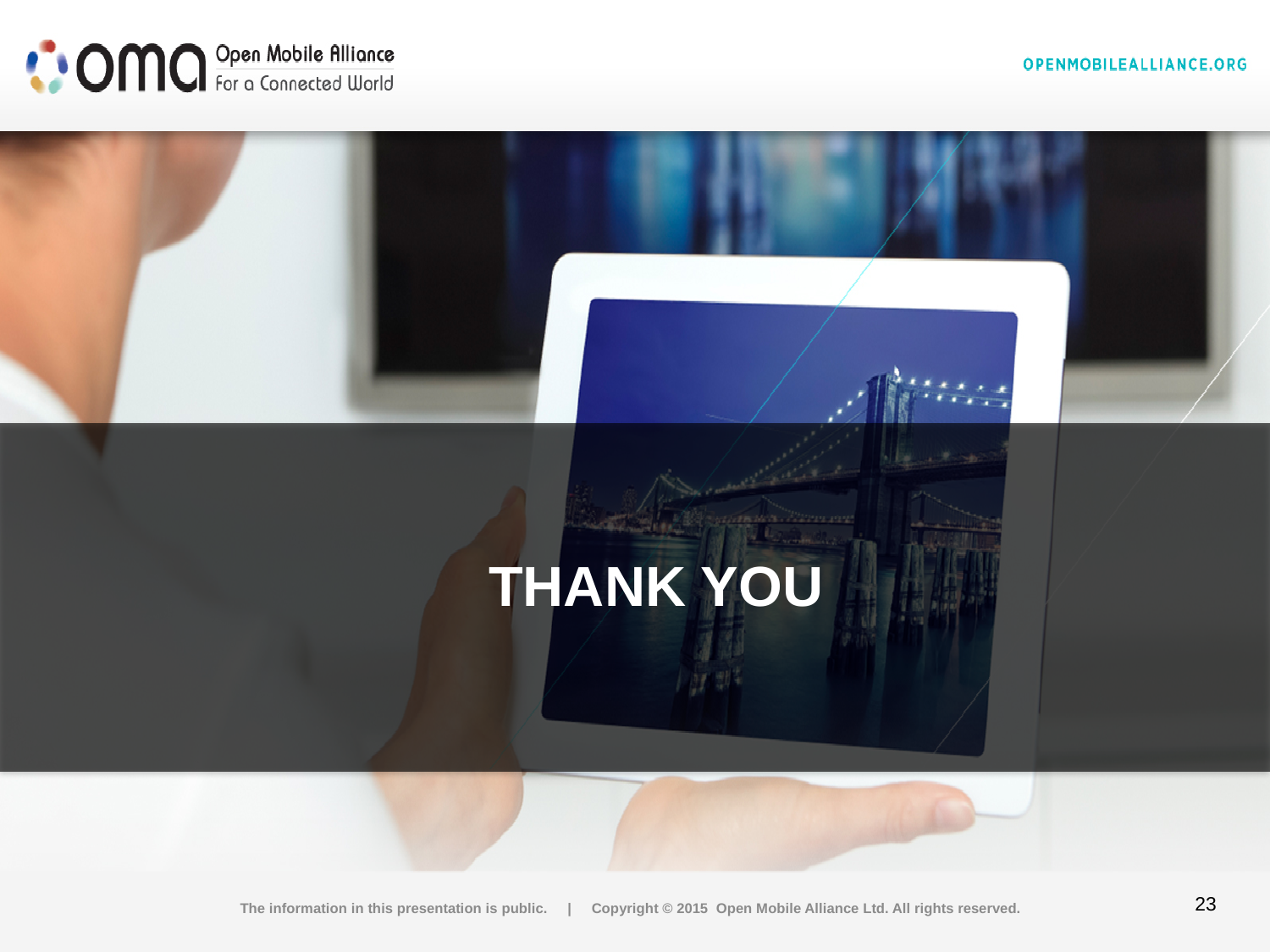

# Thank you
The information in this presentation is public.     |     Copyright © 2015  Open Mobile Alliance Ltd. All rights reserved.